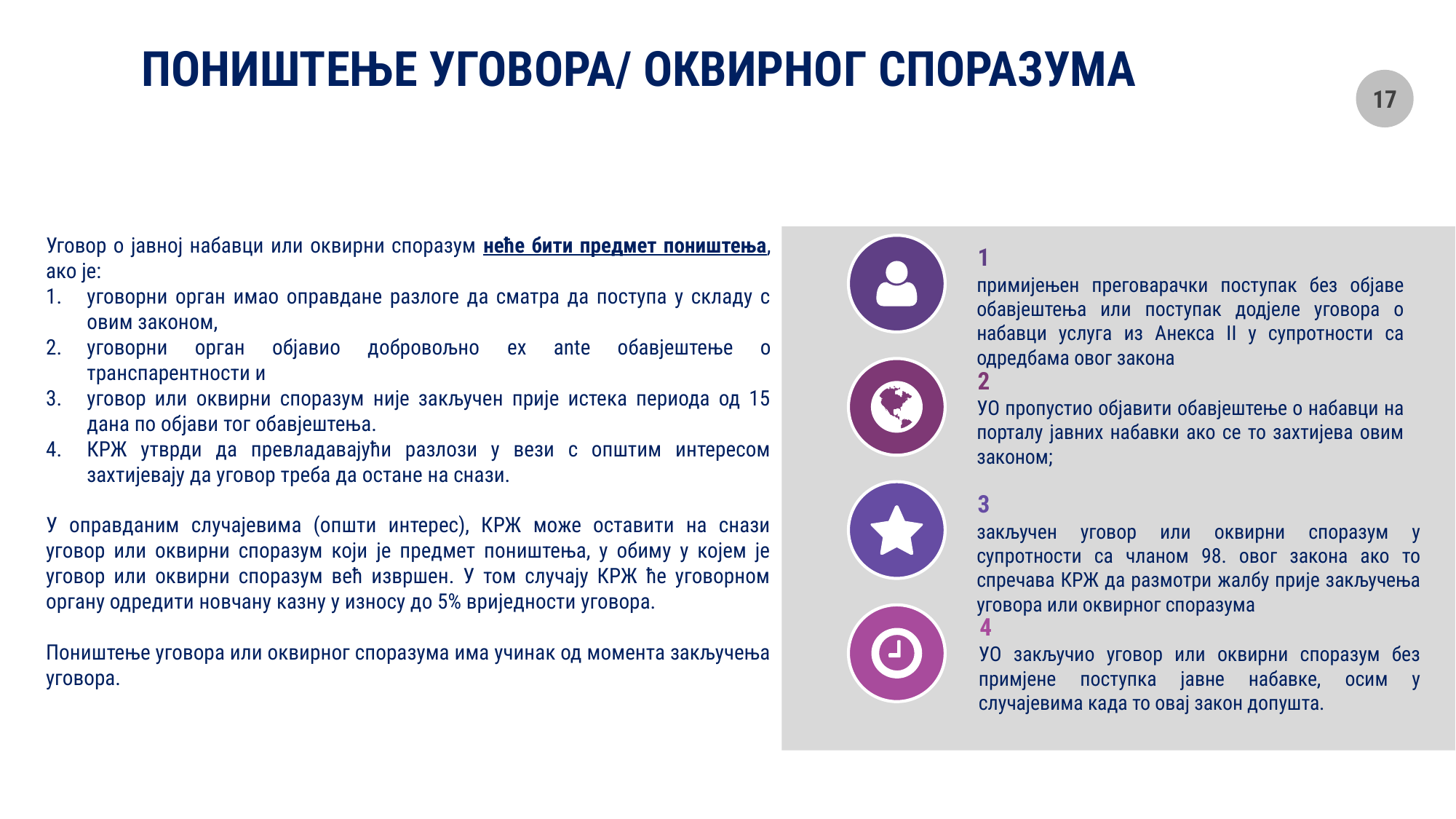

# ПОНИШТЕЊЕ УГОВОРА/ ОКВИРНОГ СПОРАЗУМА
Уговор о јавној набавци или оквирни споразум неће бити предмет поништења, ако је:
уговорни орган имао оправдане разлоге да сматра да поступа у складу с овим законом,
уговорни орган објавио добровољно ex ante обавјештење о транспарентности и
уговор или оквирни споразум није закључен прије истека периода од 15 дана по објави тог обавјештења.
КРЖ утврди да превладавајући разлози у вези с општим интересом захтијевају да уговор треба да остане на снази.

У оправданим случајевима (општи интерес), КРЖ може оставити на снази уговор или оквирни споразум који је предмет поништења, у обиму у којем је уговор или оквирни споразум већ извршен. У том случају КРЖ ће уговорном органу одредити новчану казну у износу до 5% вриједности уговора.

Поништење уговора или оквирног споразума има учинак од момента закључења уговора.

1
примијењен преговарачки поступак без објаве обавјештења или поступак додјеле уговора о набавци услуга из Анекса II у супротности са одредбама овог закона

2
УО пропустио објавити обавјештење о набавци на порталу јавних набавки ако се то захтијева овим законом;

3
закључен уговор или оквирни споразум у супротности са чланом 98. овог закона ако то спречава КРЖ да размотри жалбу прије закључења уговора или оквирног споразума

4
УО закључио уговор или оквирни споразум без примјене поступка јавне набавке, осим у случајевима када то овај закон допушта.